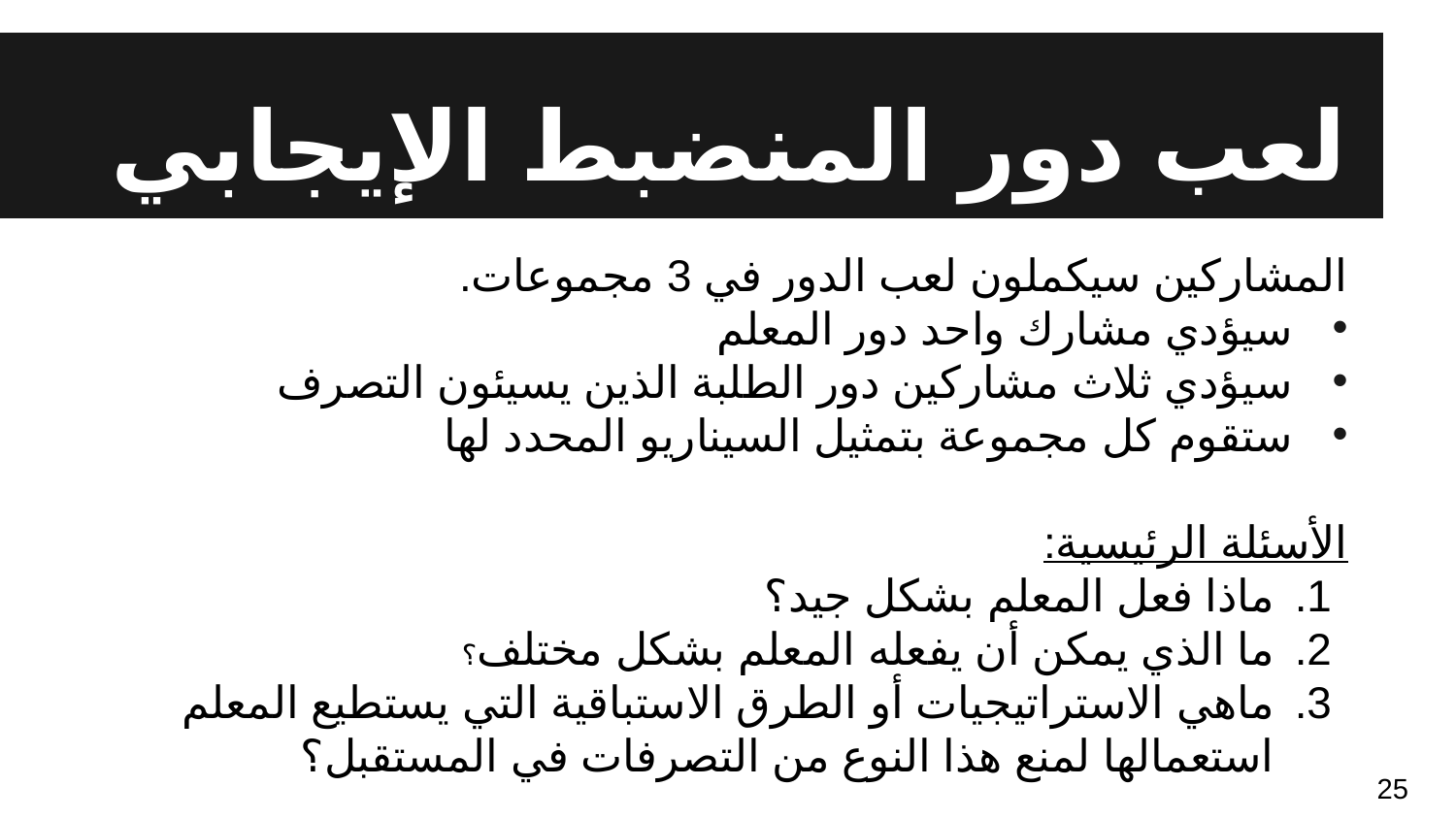

# لعب دور المنضبط الإيجابي
المشاركين سيكملون لعب الدور في 3 مجموعات.
سيؤدي مشارك واحد دور المعلم
سيؤدي ثلاث مشاركين دور الطلبة الذين يسيئون التصرف
ستقوم كل مجموعة بتمثيل السيناريو المحدد لها

الأسئلة الرئيسية:
ماذا فعل المعلم بشكل جيد؟
ما الذي يمكن أن يفعله المعلم بشكل مختلف؟
ماهي الاستراتيجيات أو الطرق الاستباقية التي يستطيع المعلم استعمالها لمنع هذا النوع من التصرفات في المستقبل؟
25